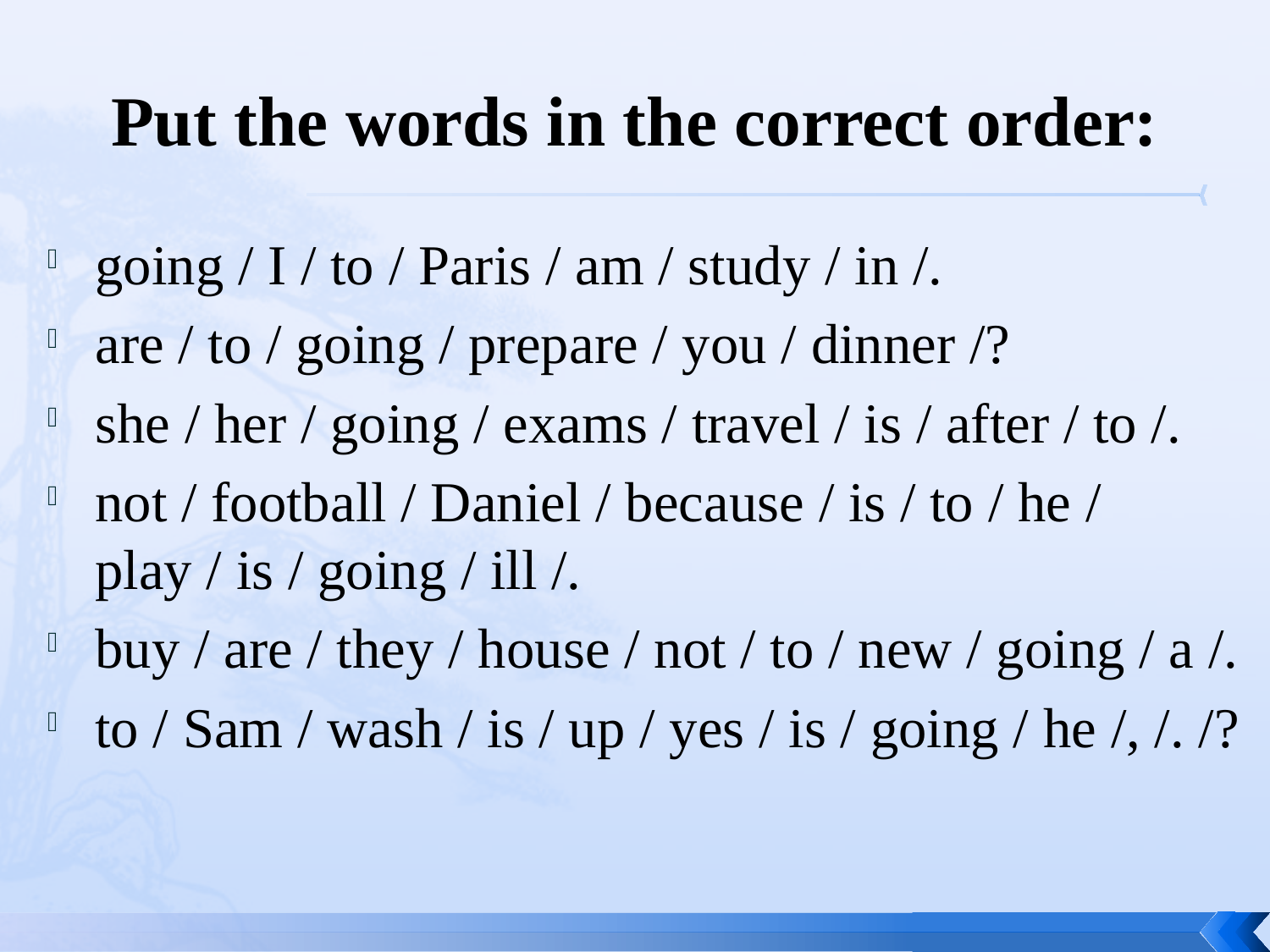

# Put the words in the correct order:
going / I / to / Paris / am / study / in /.
are / to / going / prepare / you / dinner /?
she / her / going / exams / travel / is / after / to /.
not / football / Daniel / because / is / to / he / play / is / going / ill /.
buy / are / they / house / not / to / new / going / a /.
to / Sam / wash / is / up / yes / is / going / he /, /. /?